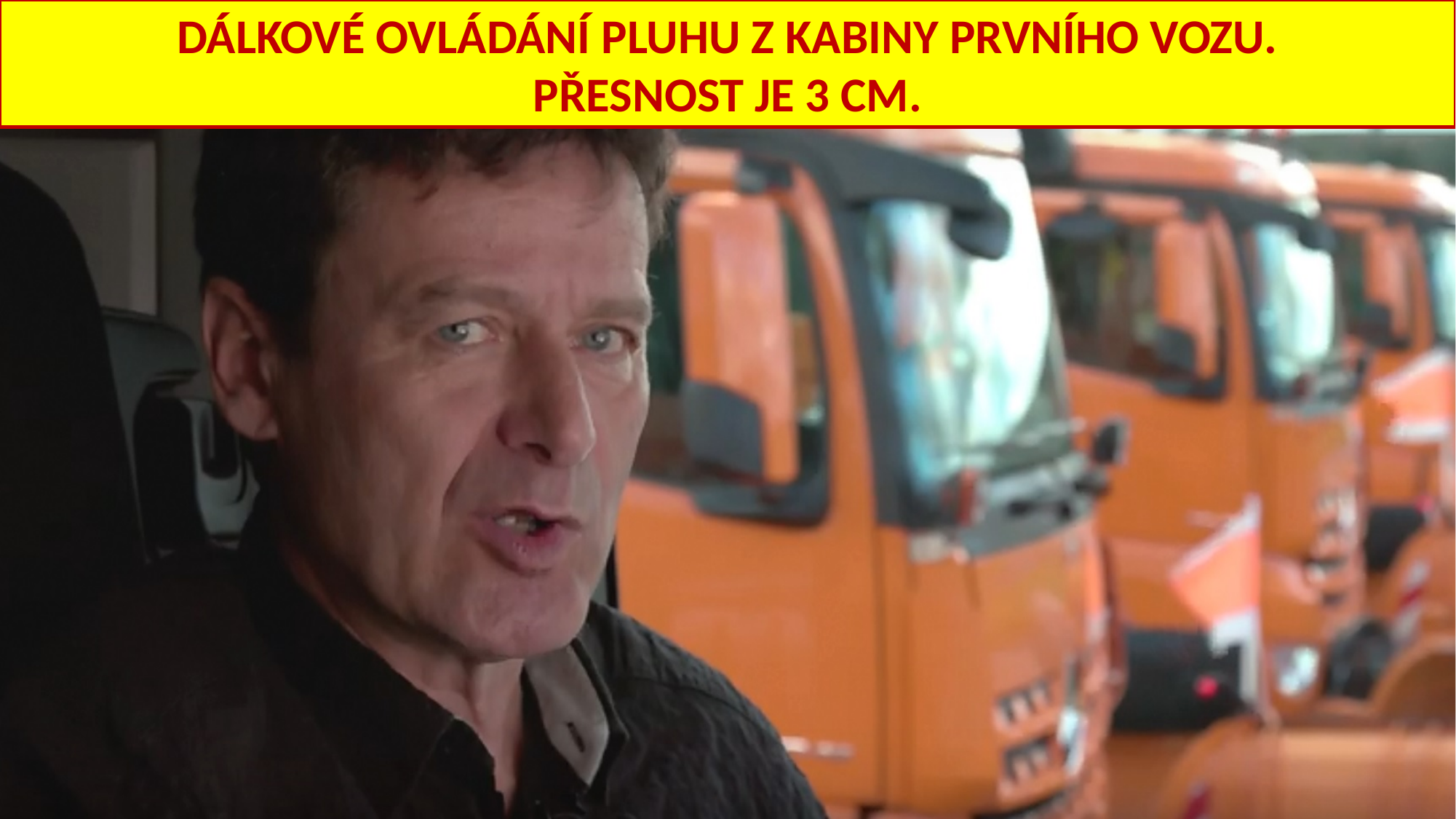

DÁLKOVÉ OVLÁDÁNÍ PLUHU Z KABINY PRVNÍHO VOZU.
PŘESNOST JE 3 CM.